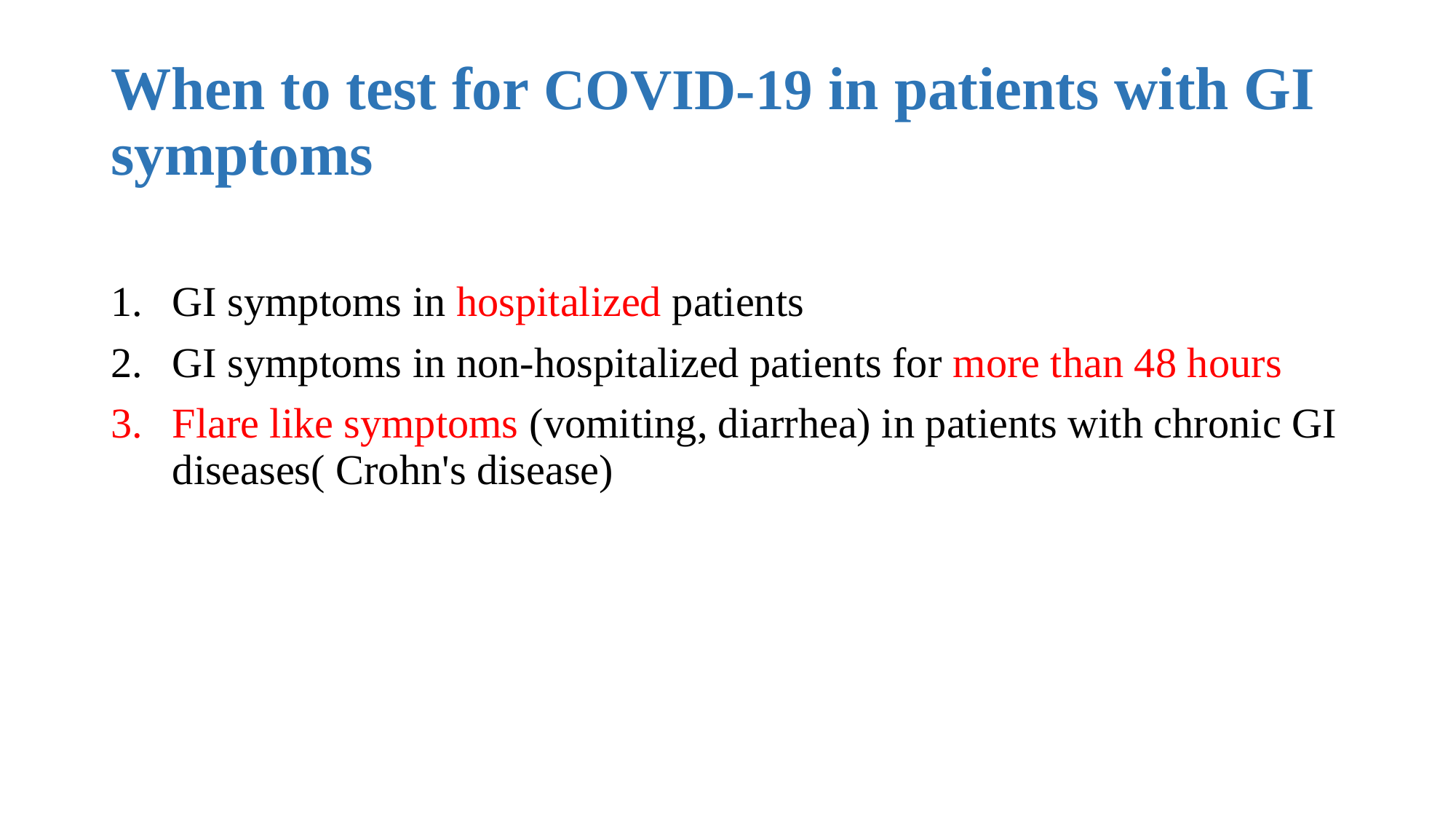

# When to test for COVID-19 in patients with GI symptoms
GI symptoms in hospitalized patients
GI symptoms in non-hospitalized patients for more than 48 hours
Flare like symptoms (vomiting, diarrhea) in patients with chronic GI diseases( Crohn's disease)